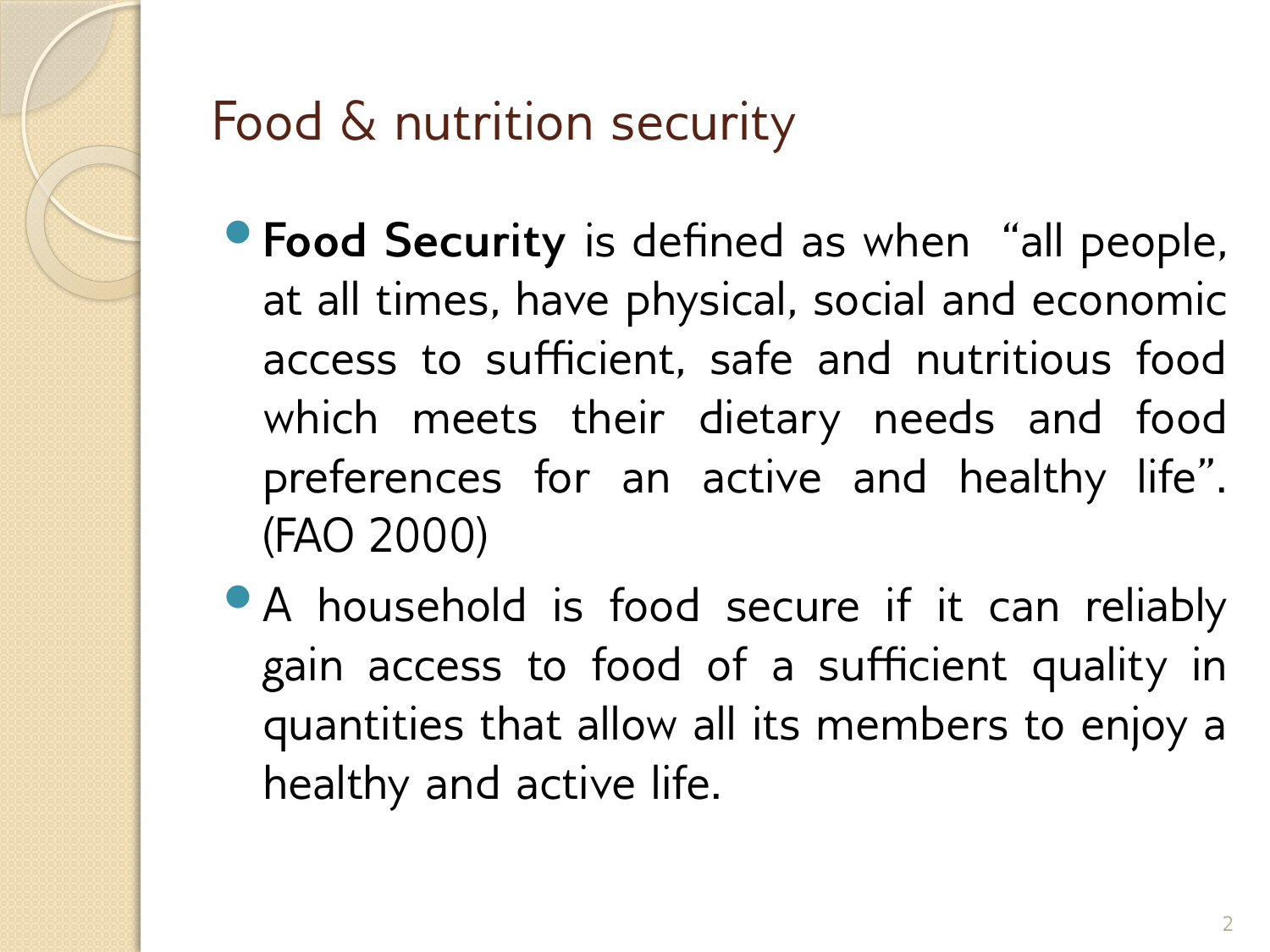

# Food & nutrition security
Food Security is defined as when  “all people, at all times, have physical, social and economic access to sufficient, safe and nutritious food which meets their dietary needs and food preferences for an active and healthy life”. (FAO 2000)
A household is food secure if it can reliably gain access to food of a sufficient quality in quantities that allow all its members to enjoy a healthy and active life.

2